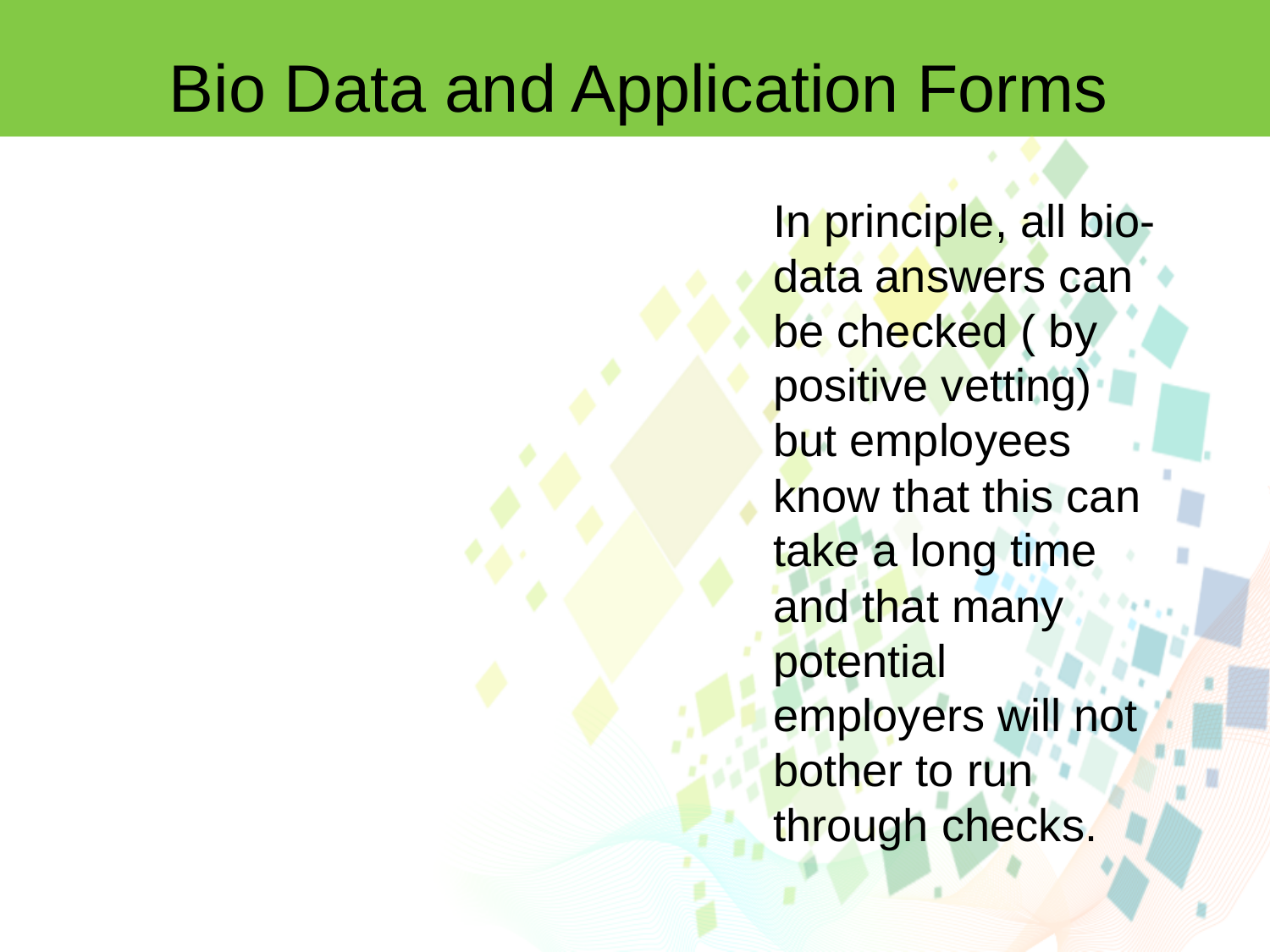

Bio Data and Application Forms
In principle, all bio-data answers can be checked ( by positive vetting) but employees know that this can take a long time and that many potential employers will not bother to run through checks.